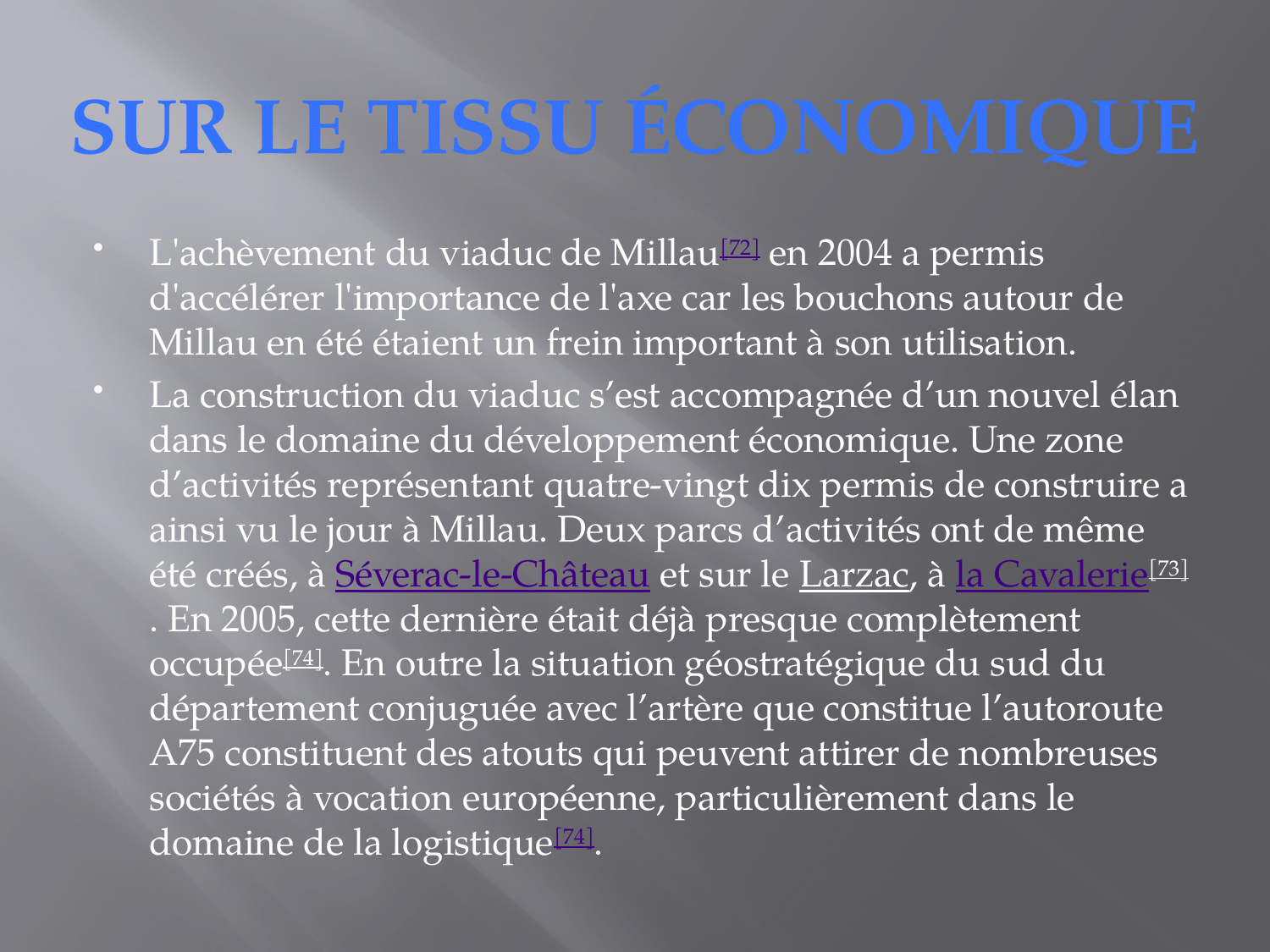

Sur le tissu économique
L'achèvement du viaduc de Millau[72] en 2004 a permis d'accélérer l'importance de l'axe car les bouchons autour de Millau en été étaient un frein important à son utilisation.
La construction du viaduc s’est accompagnée d’un nouvel élan dans le domaine du développement économique. Une zone d’activités représentant quatre-vingt dix permis de construire a ainsi vu le jour à Millau. Deux parcs d’activités ont de même été créés, à Séverac-le-Château et sur le Larzac, à la Cavalerie[73]. En 2005, cette dernière était déjà presque complètement occupée[74]. En outre la situation géostratégique du sud du département conjuguée avec l’artère que constitue l’autoroute A75 constituent des atouts qui peuvent attirer de nombreuses sociétés à vocation européenne, particulièrement dans le domaine de la logistique[74].